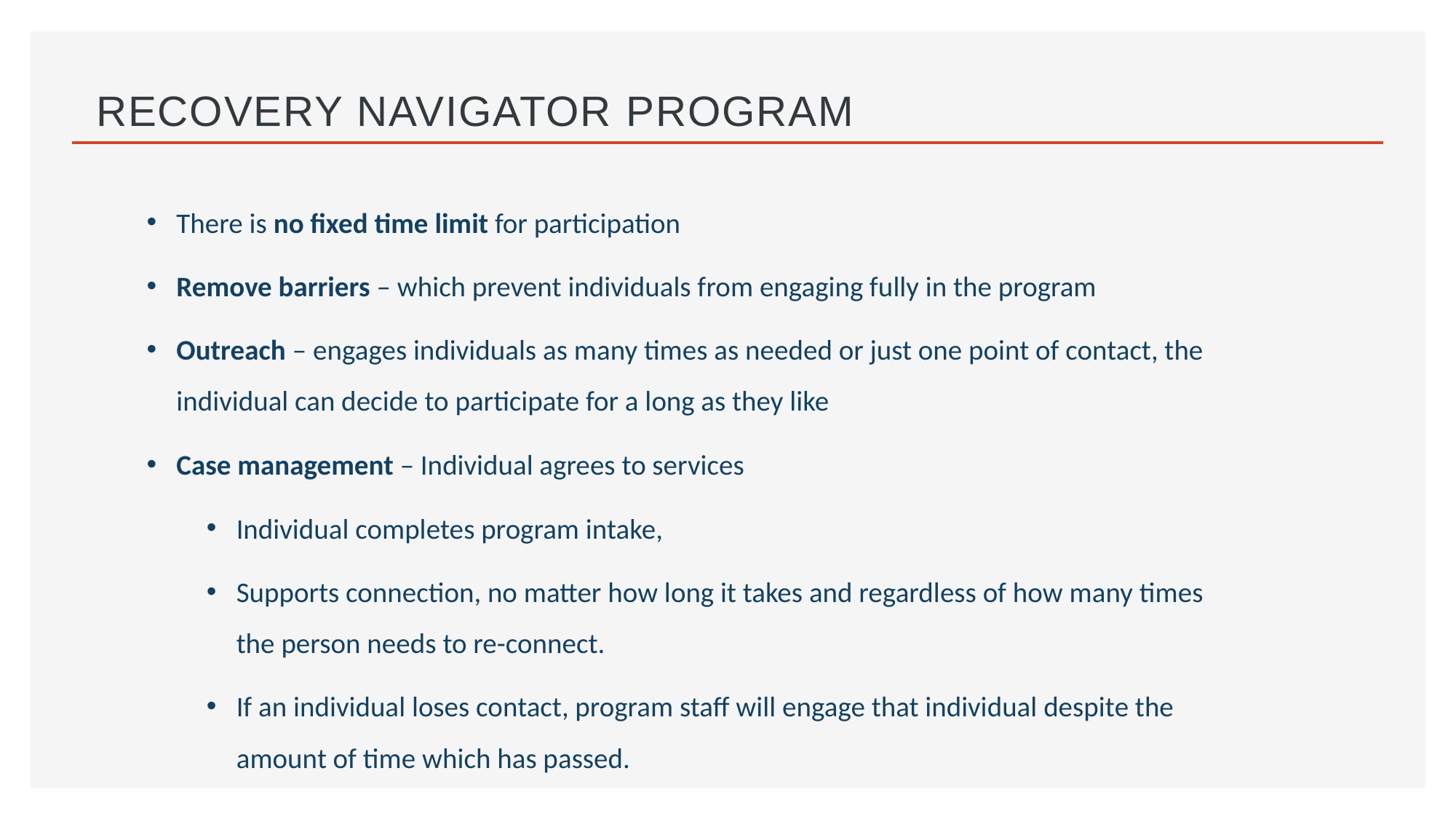

# Recovery Navigator Program
There is no fixed time limit for participation
Remove barriers – which prevent individuals from engaging fully in the program
Outreach – engages individuals as many times as needed or just one point of contact, the individual can decide to participate for a long as they like
Case management – Individual agrees to services
Individual completes program intake,
Supports connection, no matter how long it takes and regardless of how many times the person needs to re-connect.
If an individual loses contact, program staff will engage that individual despite the amount of time which has passed.